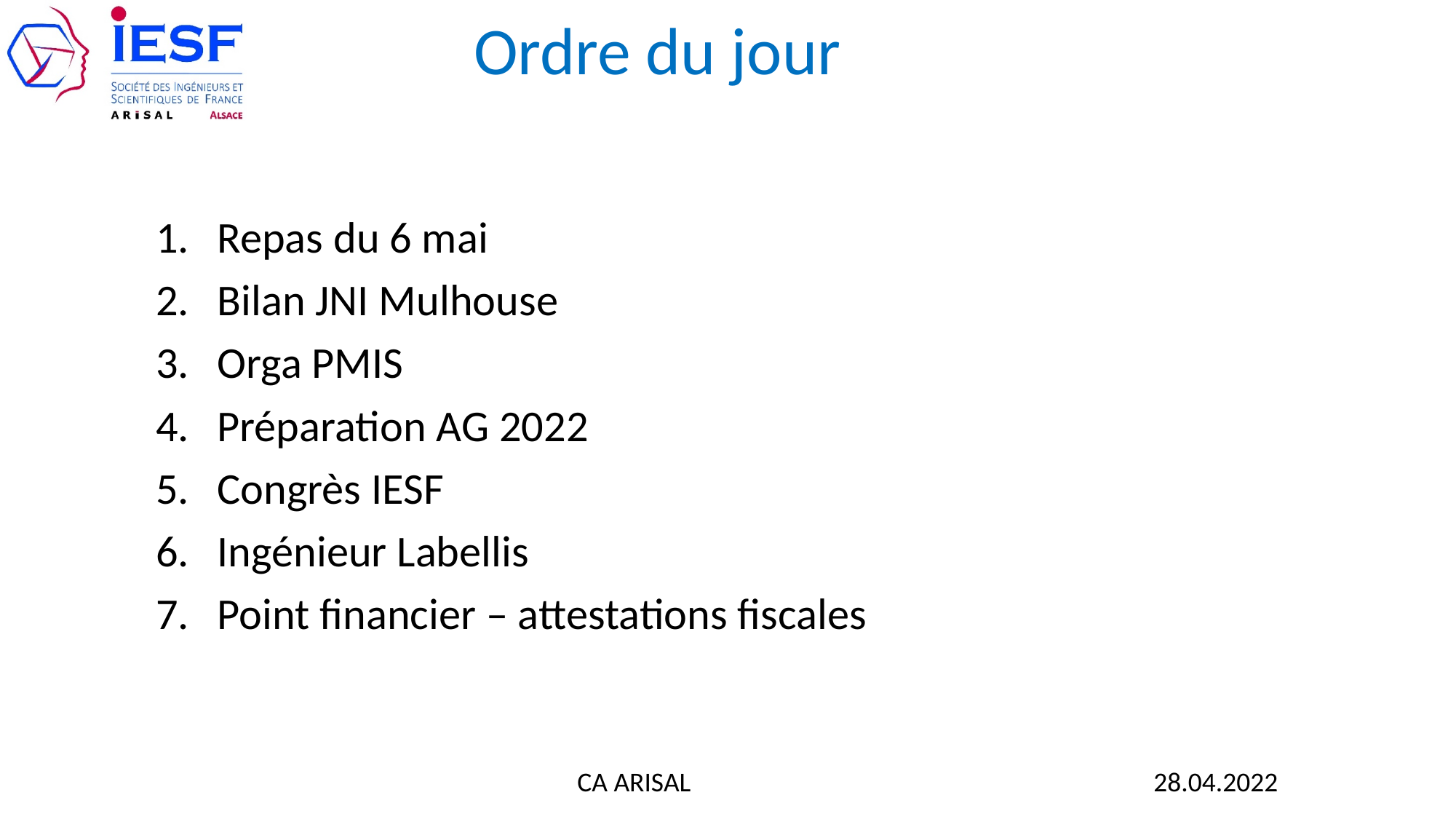

# Ordre du jour
Repas du 6 mai
Bilan JNI Mulhouse
Orga PMIS
Préparation AG 2022
Congrès IESF
Ingénieur Labellis
Point financier – attestations fiscales